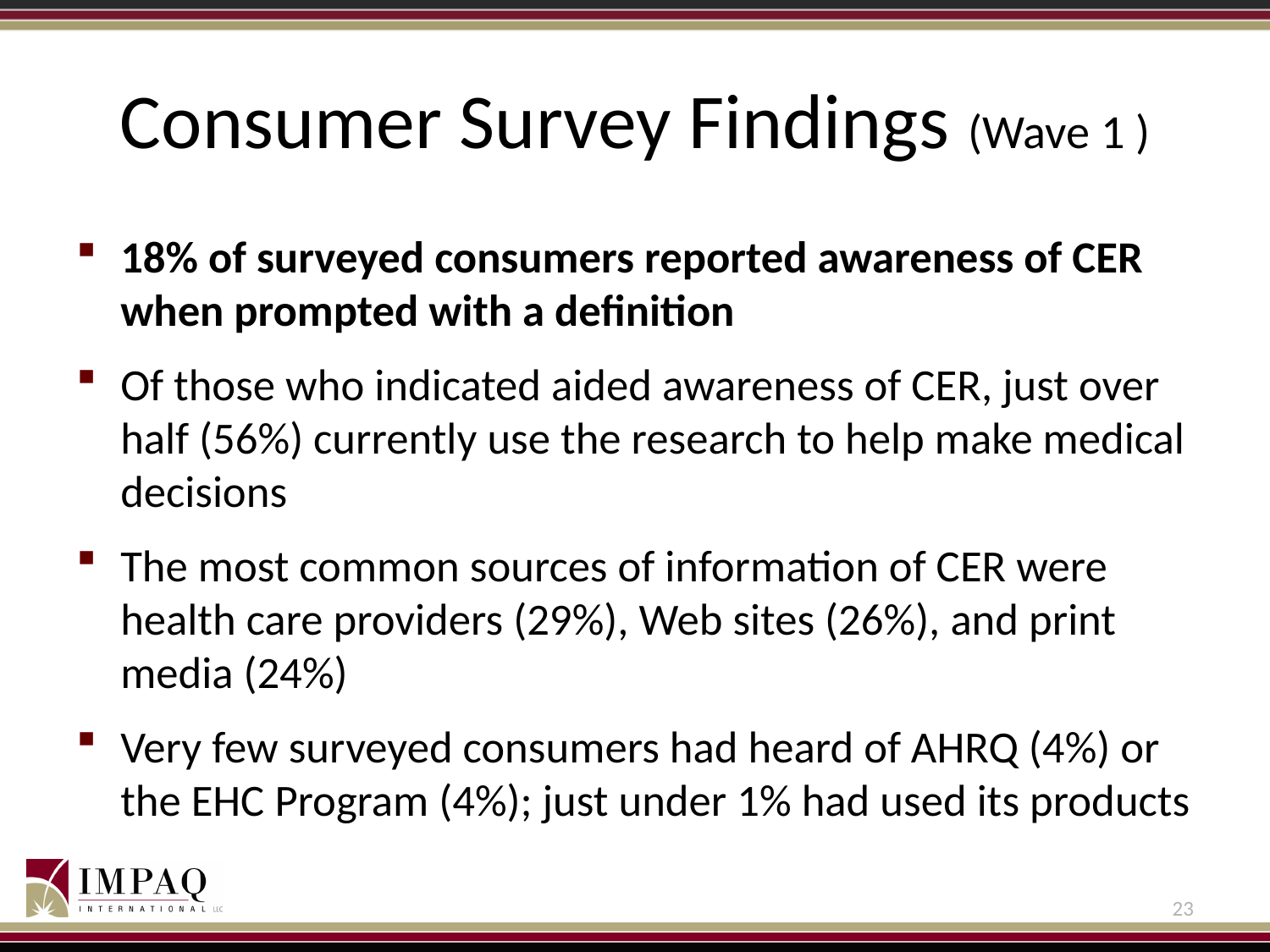

# Consumer Survey Findings (Wave 1 )
18% of surveyed consumers reported awareness of CER when prompted with a definition

Of those who indicated aided awareness of CER, just over half (56%) currently use the research to help make medical decisions

The most common sources of information of CER were health care providers (29%), Web sites (26%), and print media (24%)

Very few surveyed consumers had heard of AHRQ (4%) or the EHC Program (4%); just under 1% had used its products
23